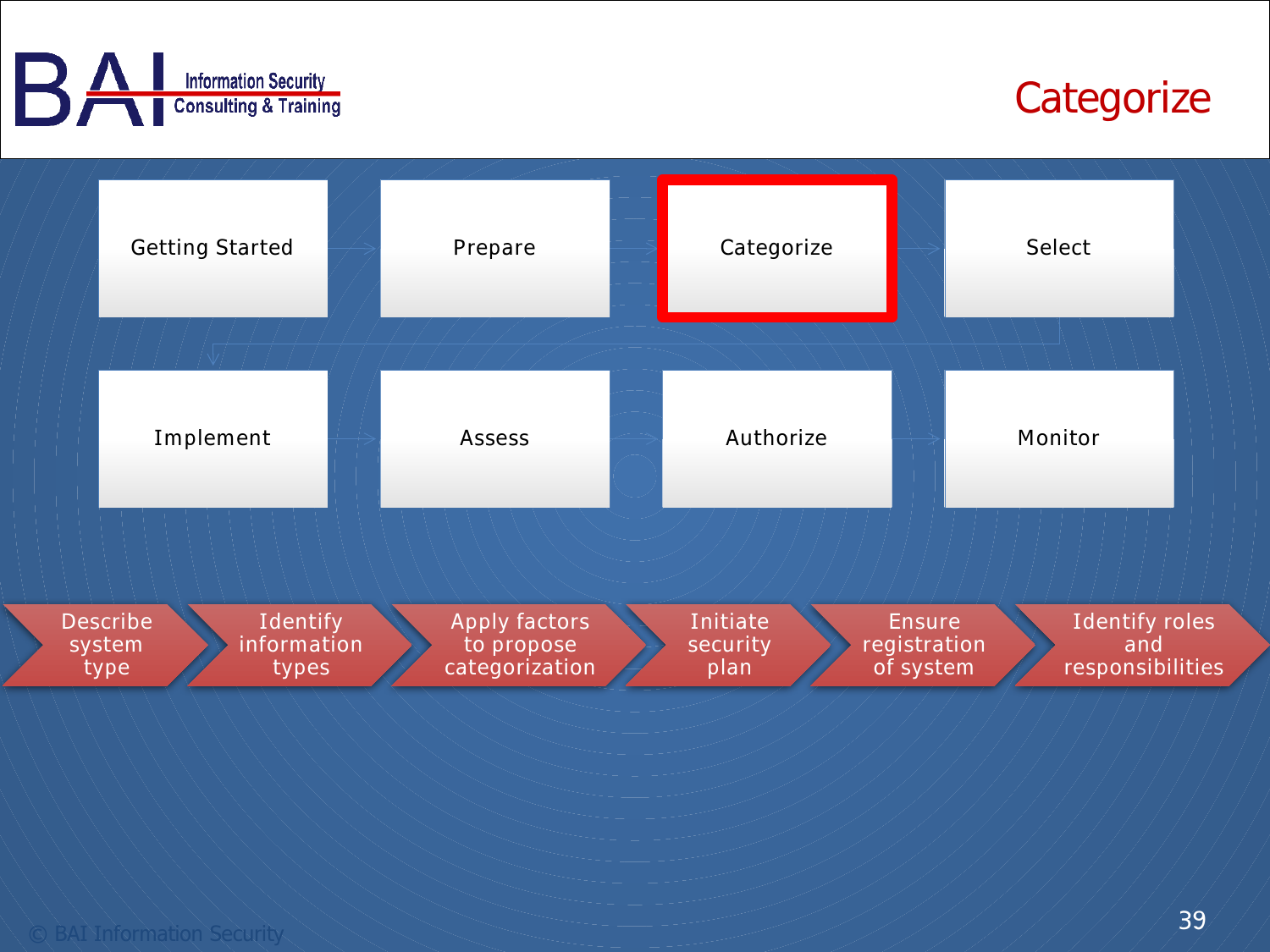

# Categorize

Getting Started

Prepare

Categorize

Select

Implement

Assess

Authorize
Monitor
Describe system type
Identify information types
Apply factors to propose categorization
Initiate security plan
Ensure registration of system
Identify roles and responsibilities